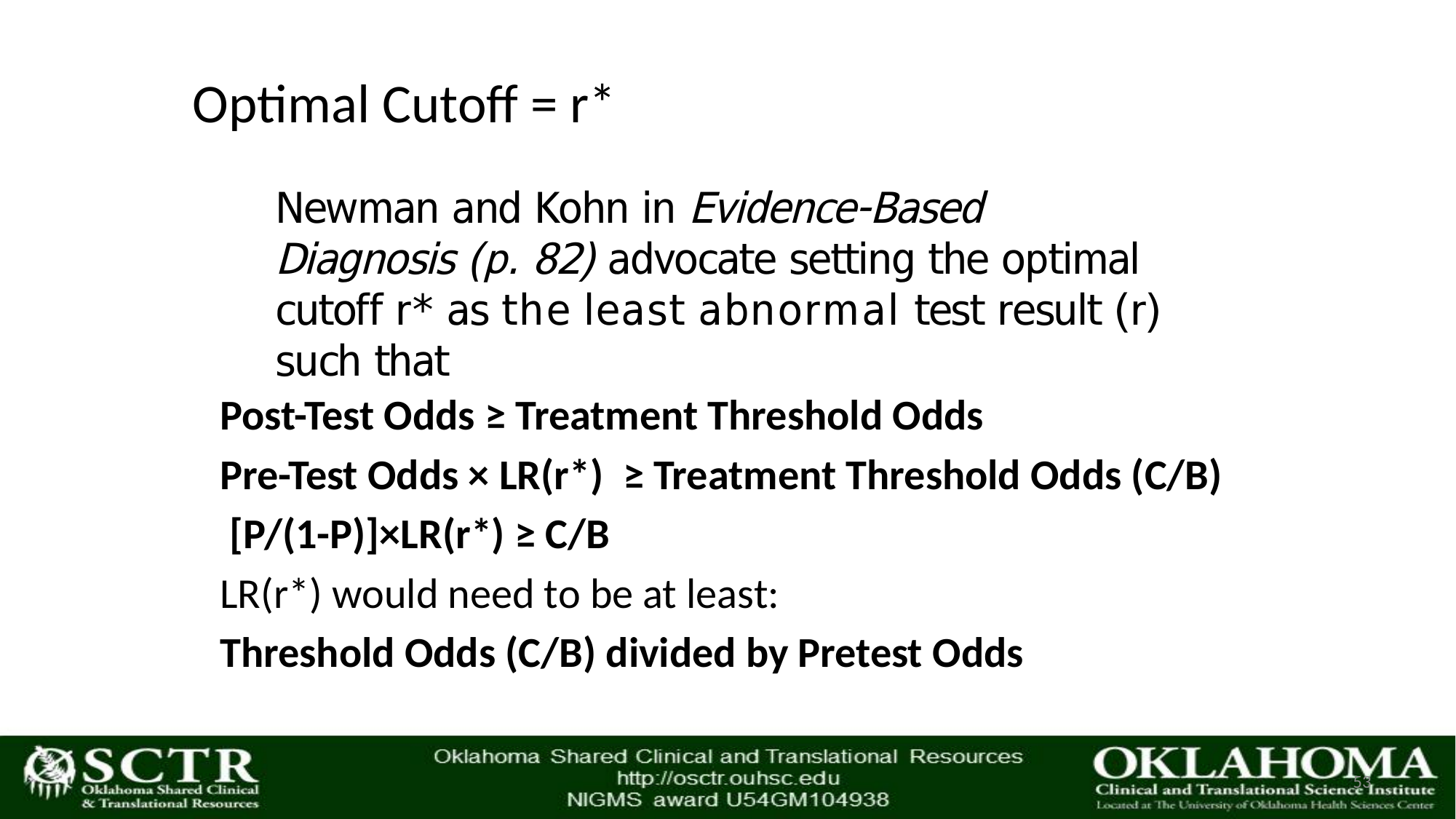

# Optimal Cutoff = r*
Newman and Kohn in Evidence-Based Diagnosis (p. 82) advocate setting the optimal cutoff r* as the least abnormal test result (r) such that
Post-Test Odds ≥ Treatment Threshold Odds
Pre-Test Odds × LR(r*)  ≥ Treatment Threshold Odds (C/B)
 [P/(1-P)]×LR(r*) ≥ C/B
LR(r*) would need to be at least:
Threshold Odds (C/B) divided by Pretest Odds

53